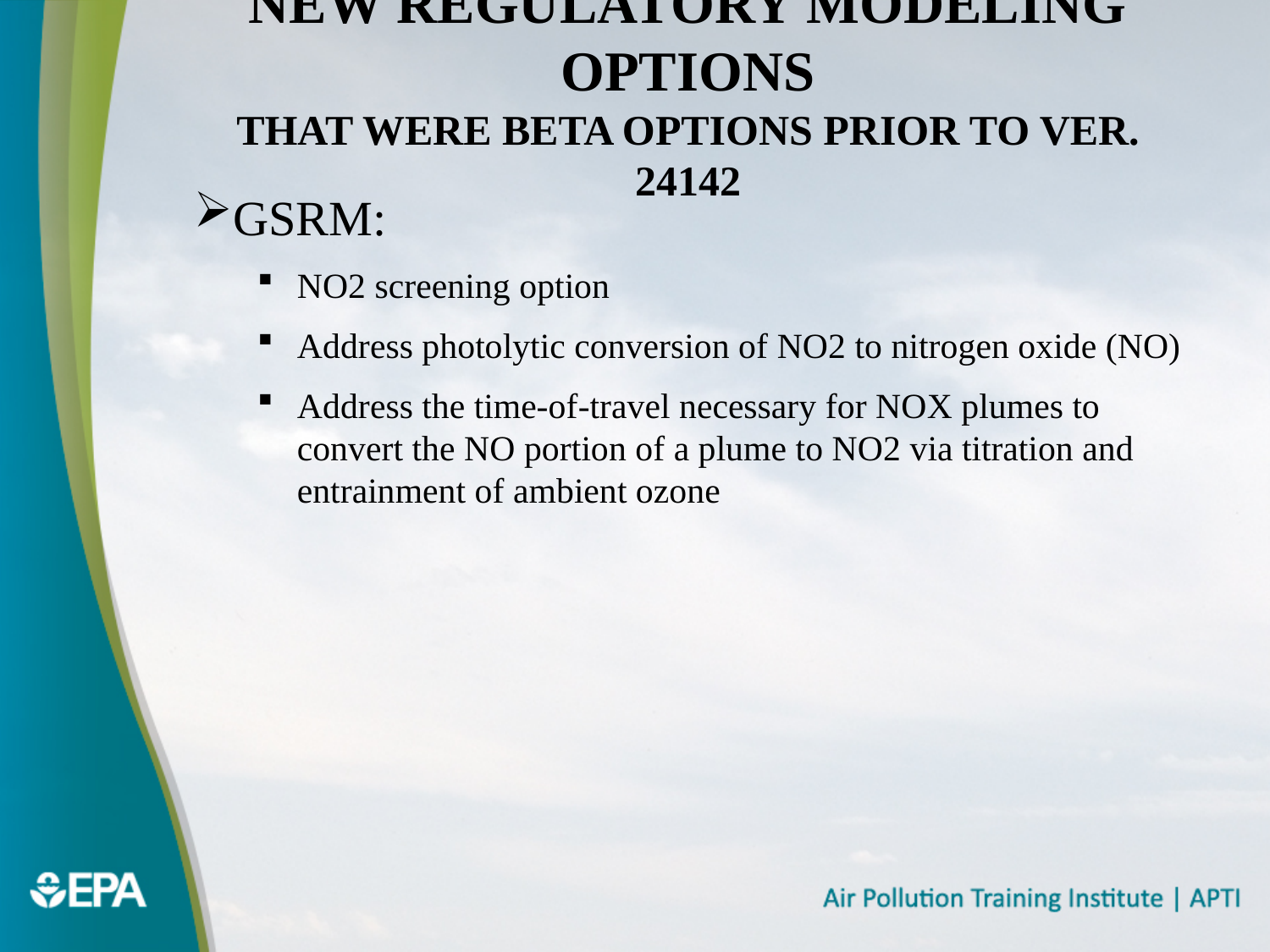

# New Regulatory Modeling Options That Were Beta Options prior to ver. 24142
GSRM:
NO2 screening option
Address photolytic conversion of NO2 to nitrogen oxide (NO)
Address the time-of-travel necessary for NOX plumes to convert the NO portion of a plume to NO2 via titration and entrainment of ambient ozone